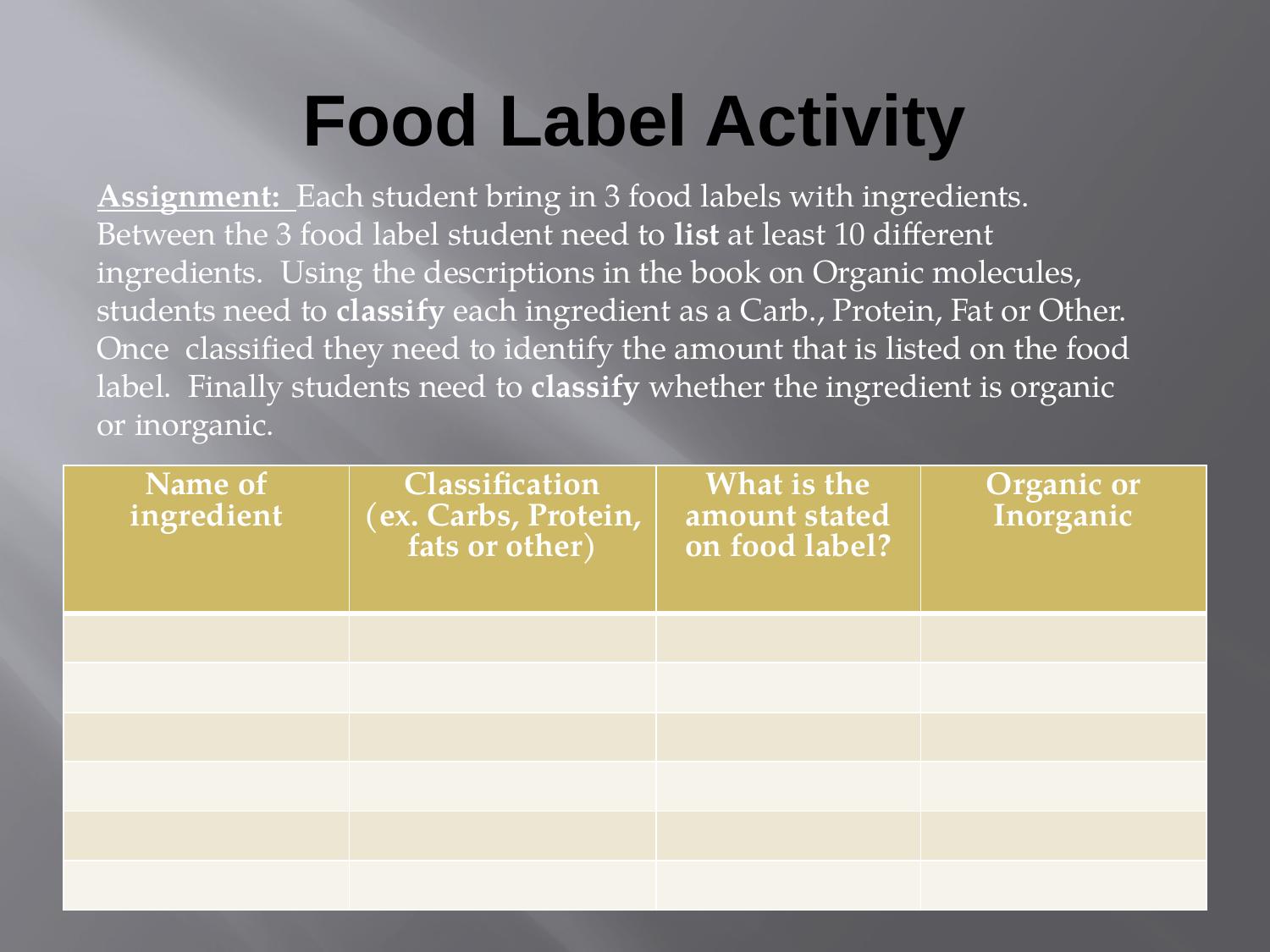

# Food Label Activity
Assignment:  Each student bring in 3 food labels with ingredients.  Between the 3 food label student need to list at least 10 different ingredients.  Using the descriptions in the book on Organic molecules, students need to classify each ingredient as a Carb., Protein, Fat or Other.  Once  classified they need to identify the amount that is listed on the food label.  Finally students need to classify whether the ingredient is organic or inorganic.
| Name of ingredient | Classification (ex. Carbs, Protein, fats or other) | What is the amount stated on food label? | Organic or Inorganic |
| --- | --- | --- | --- |
|  |  |  |  |
|  |  |  |  |
|  |  |  |  |
|  |  |  |  |
|  |  |  |  |
|  |  |  |  |